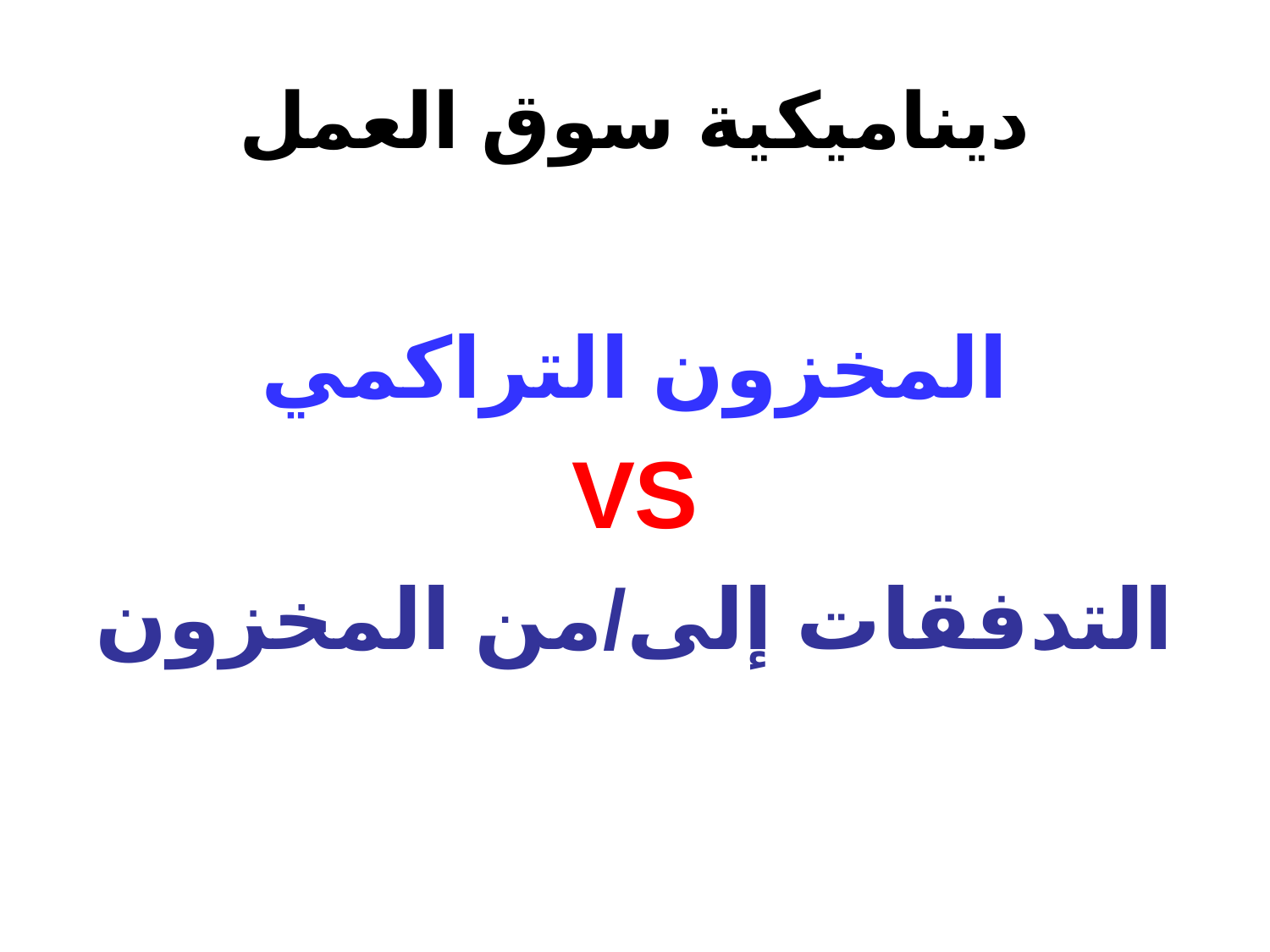

# ديناميكية سوق العمل

المخزون التراكمي
VS
التدفقات إلى/من المخزون